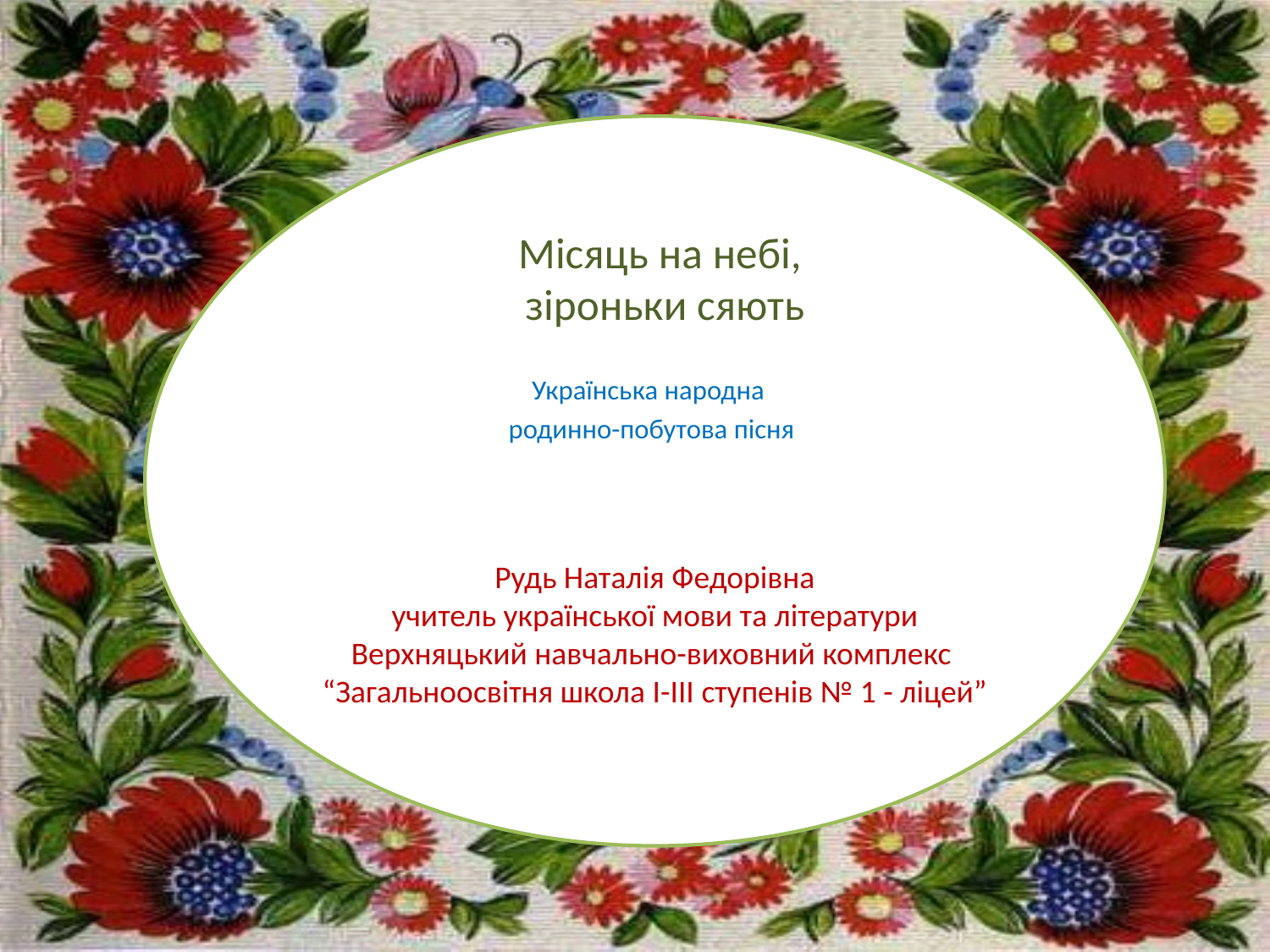

Рудь Наталія Федорівна
учитель української мови та літератури
Верхняцький навчально-виховний комплекс
“Загальноосвітня школа І-ІІІ ступенів № 1 - ліцей”
# Місяць на небі, зіроньки сяють
Українська народна
родинно-побутова пісня